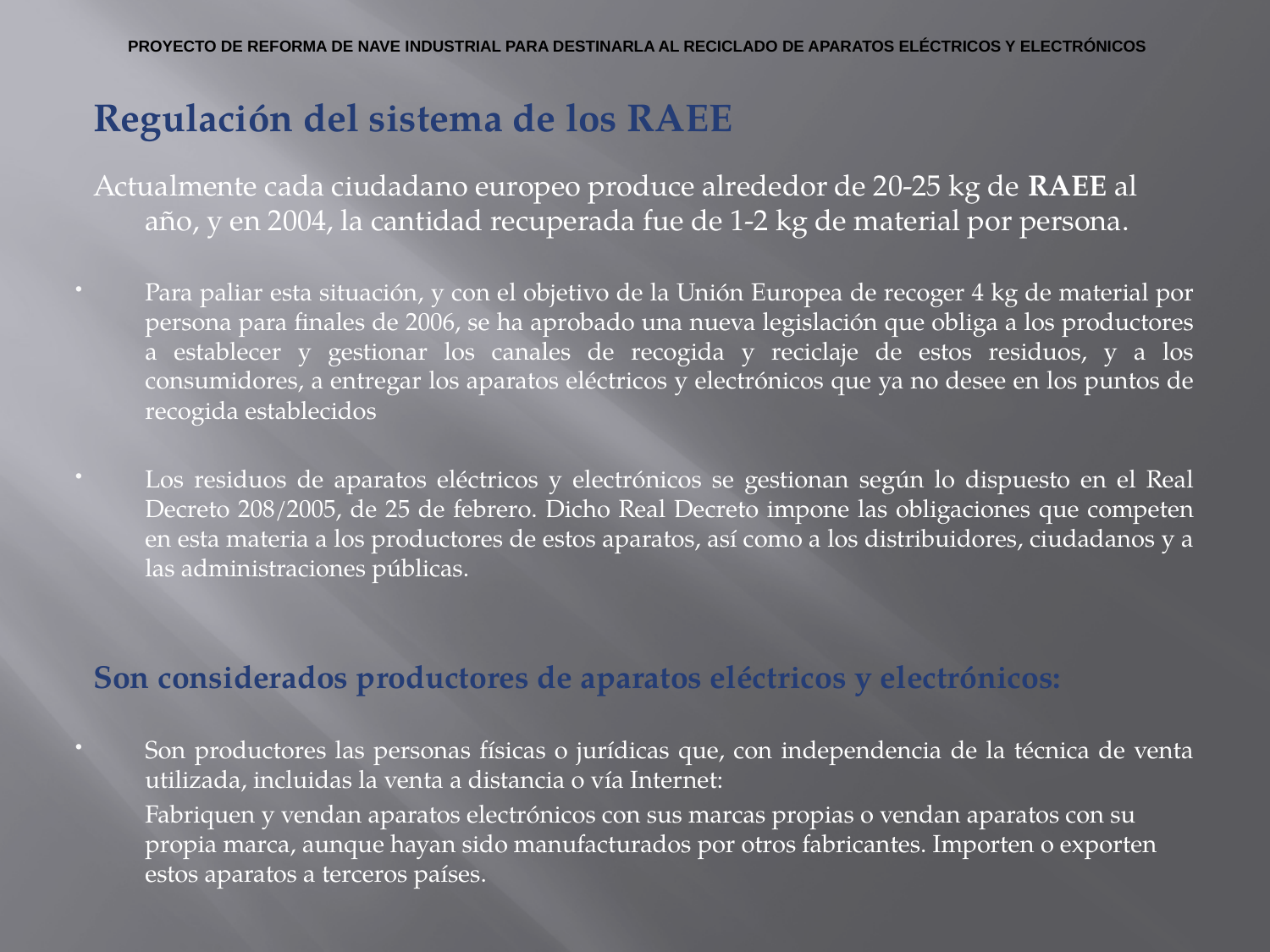

# PROYECTO DE REFORMA DE NAVE INDUSTRIAL PARA DESTINARLA AL RECICLADO DE APARATOS ELÉCTRICOS Y ELECTRÓNICOS
Regulación del sistema de los RAEE

Actualmente cada ciudadano europeo produce alrededor de 20-25 kg de RAEE al año, y en 2004, la cantidad recuperada fue de 1-2 kg de material por persona.

Para paliar esta situación, y con el objetivo de la Unión Europea de recoger 4 kg de material por persona para finales de 2006, se ha aprobado una nueva legislación que obliga a los productores a establecer y gestionar los canales de recogida y reciclaje de estos residuos, y a los consumidores, a entregar los aparatos eléctricos y electrónicos que ya no desee en los puntos de recogida establecidos

Los residuos de aparatos eléctricos y electrónicos se gestionan según lo dispuesto en el Real Decreto 208/2005, de 25 de febrero. Dicho Real Decreto impone las obligaciones que competen en esta materia a los productores de estos aparatos, así como a los distribuidores, ciudadanos y a las administraciones públicas.

Son considerados productores de aparatos eléctricos y electrónicos:

Son productores las personas físicas o jurídicas que, con independencia de la técnica de venta utilizada, incluidas la venta a distancia o vía Internet:
	Fabriquen y vendan aparatos electrónicos con sus marcas propias o vendan aparatos con su propia marca, aunque hayan sido manufacturados por otros fabricantes. Importen o exporten estos aparatos a terceros países.